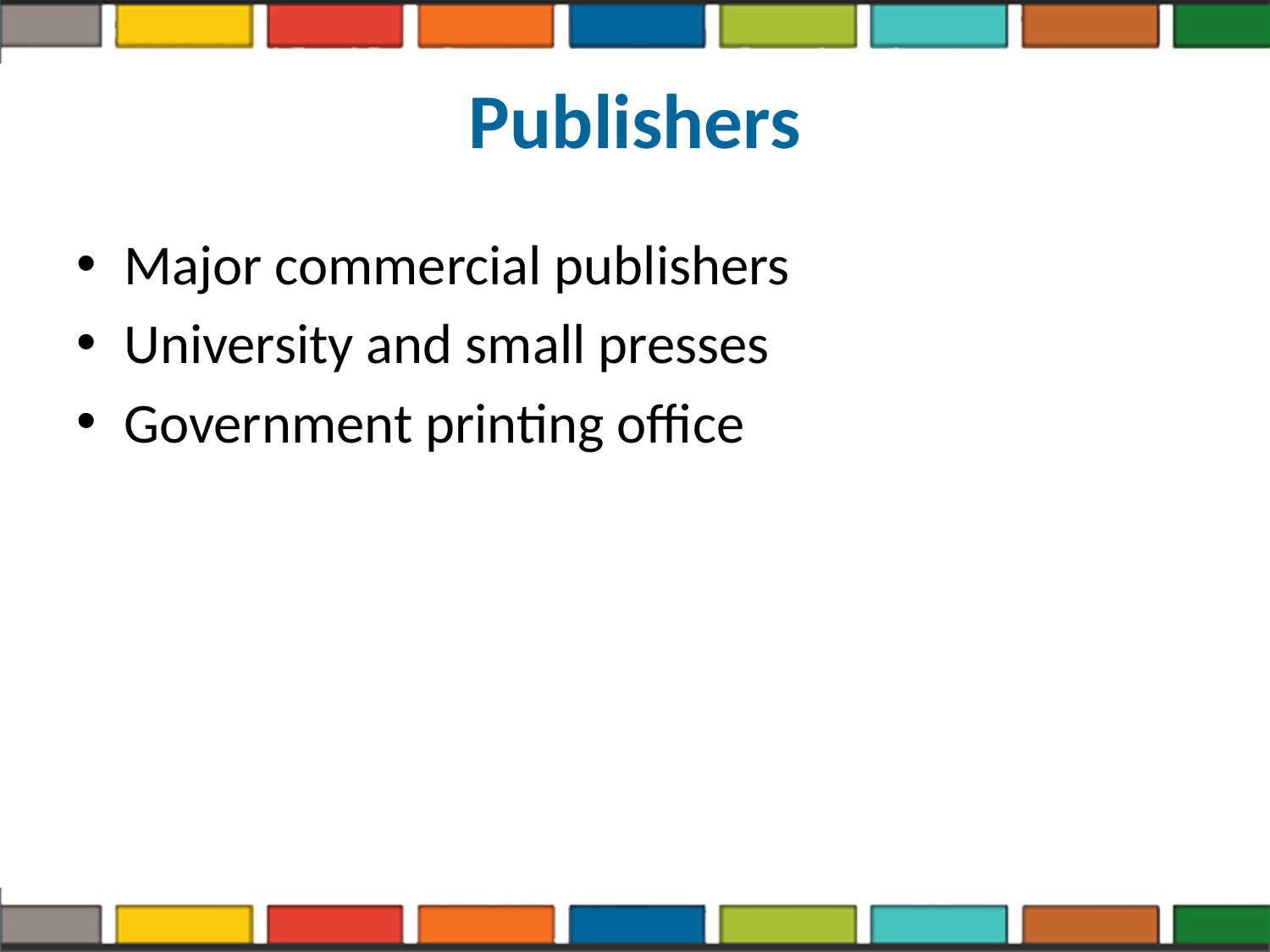

# Publishers
Major commercial publishers
University and small presses
Government printing office